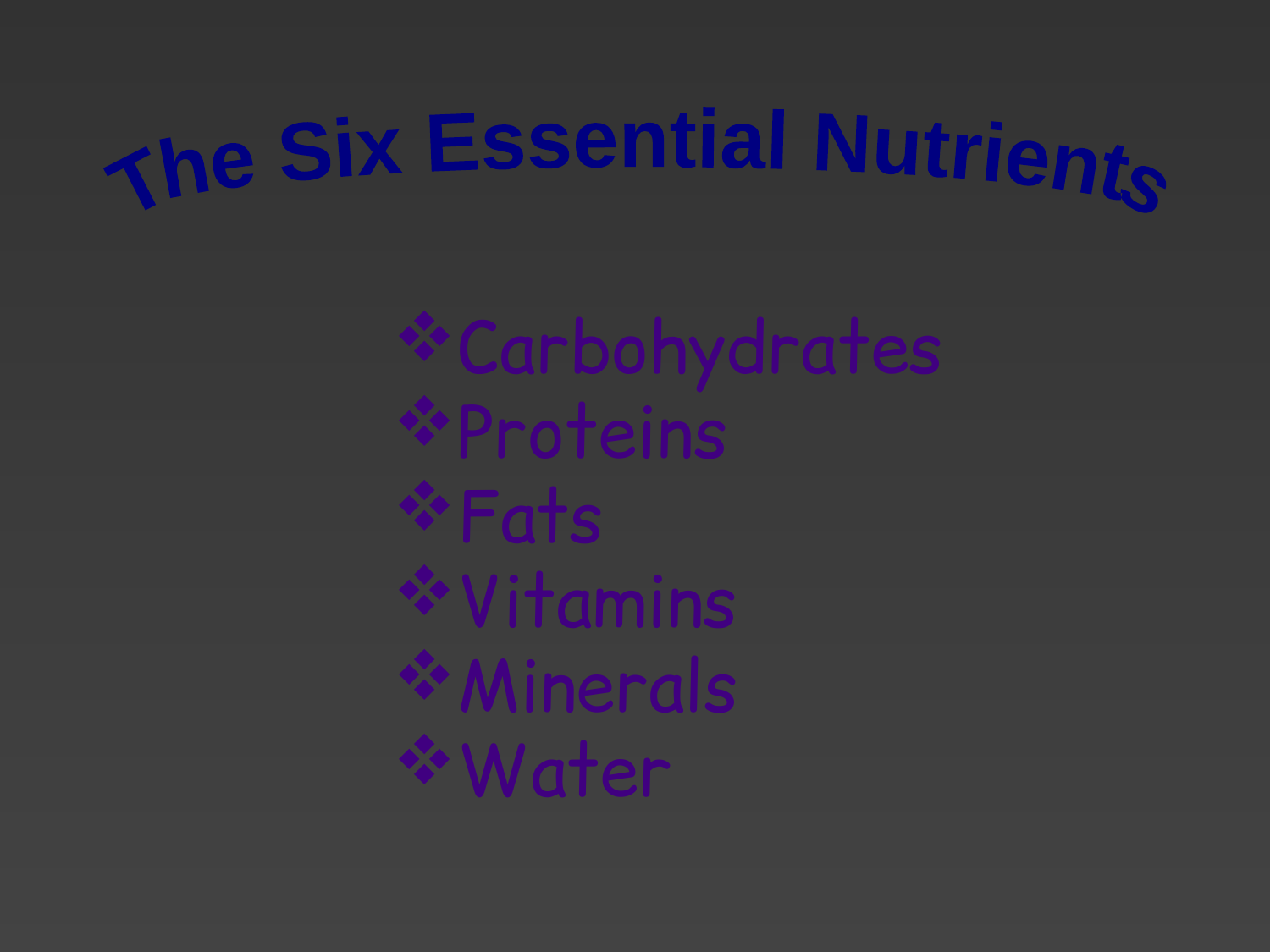

The Six Essential Nutrients
Carbohydrates
Proteins
Fats
Vitamins
Minerals
Water